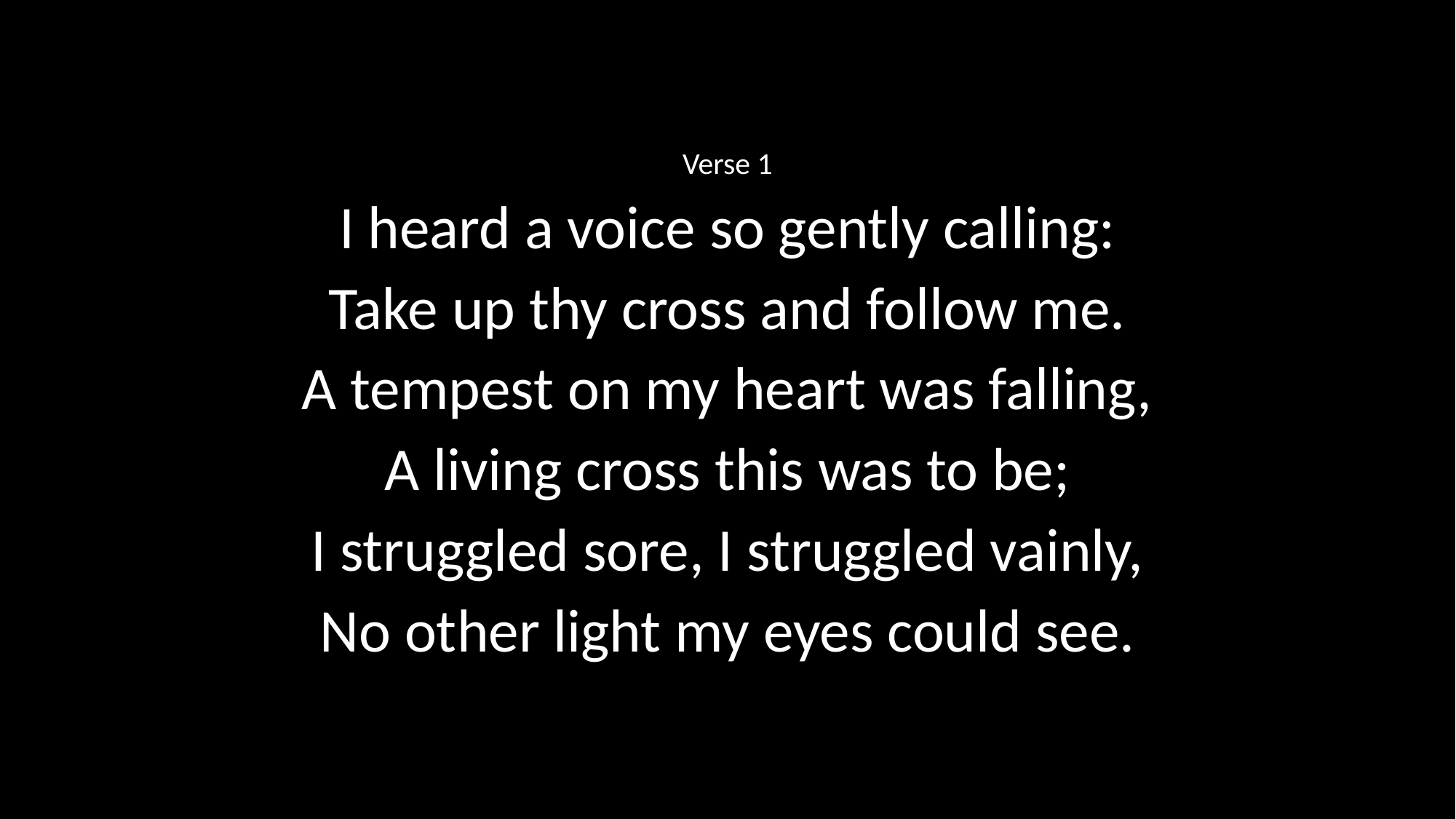

Verse 1
I heard a voice so gently calling:
Take up thy cross and follow me.
A tempest on my heart was falling,
A living cross this was to be;
I struggled sore, I struggled vainly,
No other light my eyes could see.